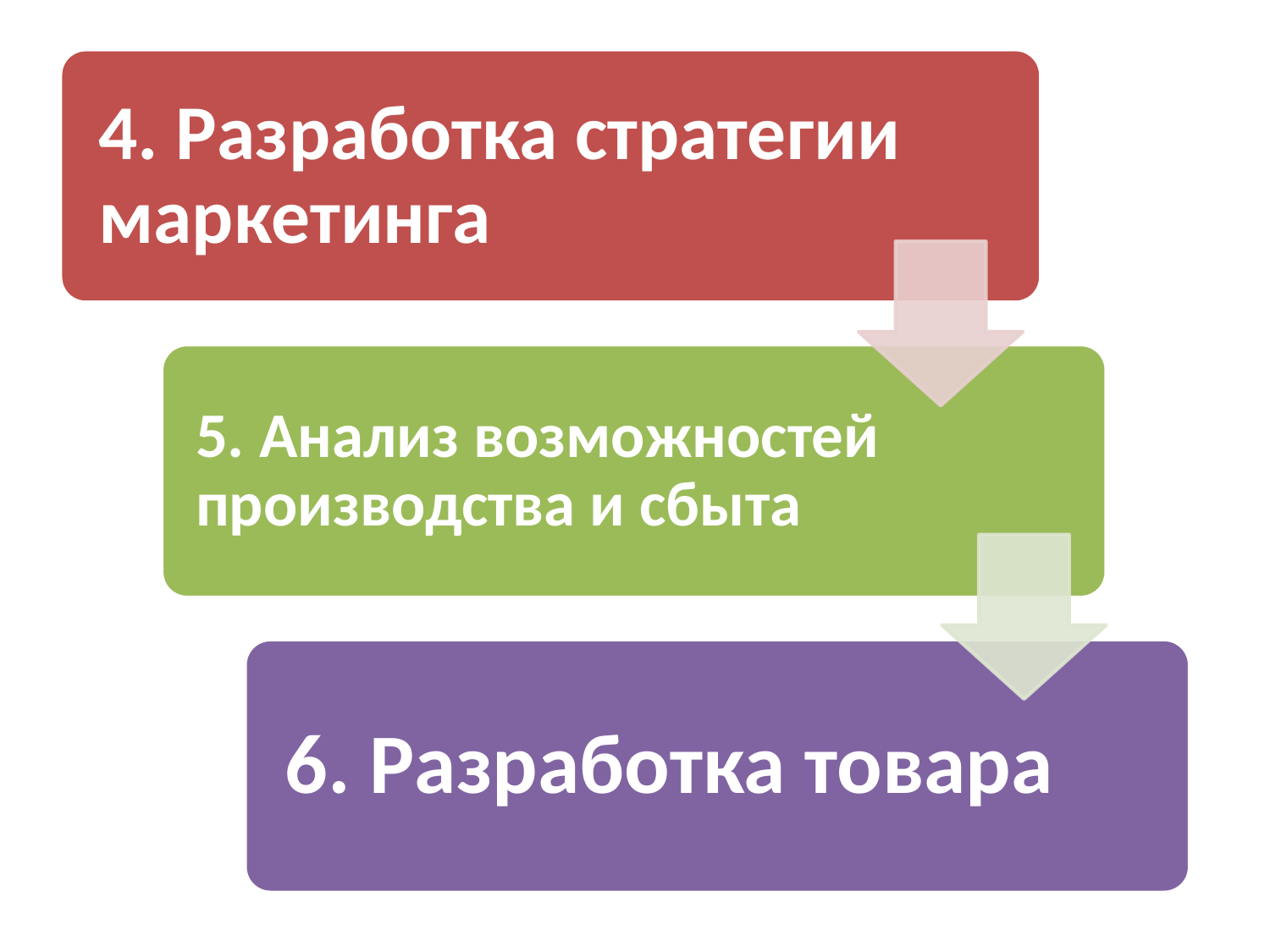

4. Разработка стратегии маркетинга
5. Анализ возможностей производства и сбыта
6. Разработка товара